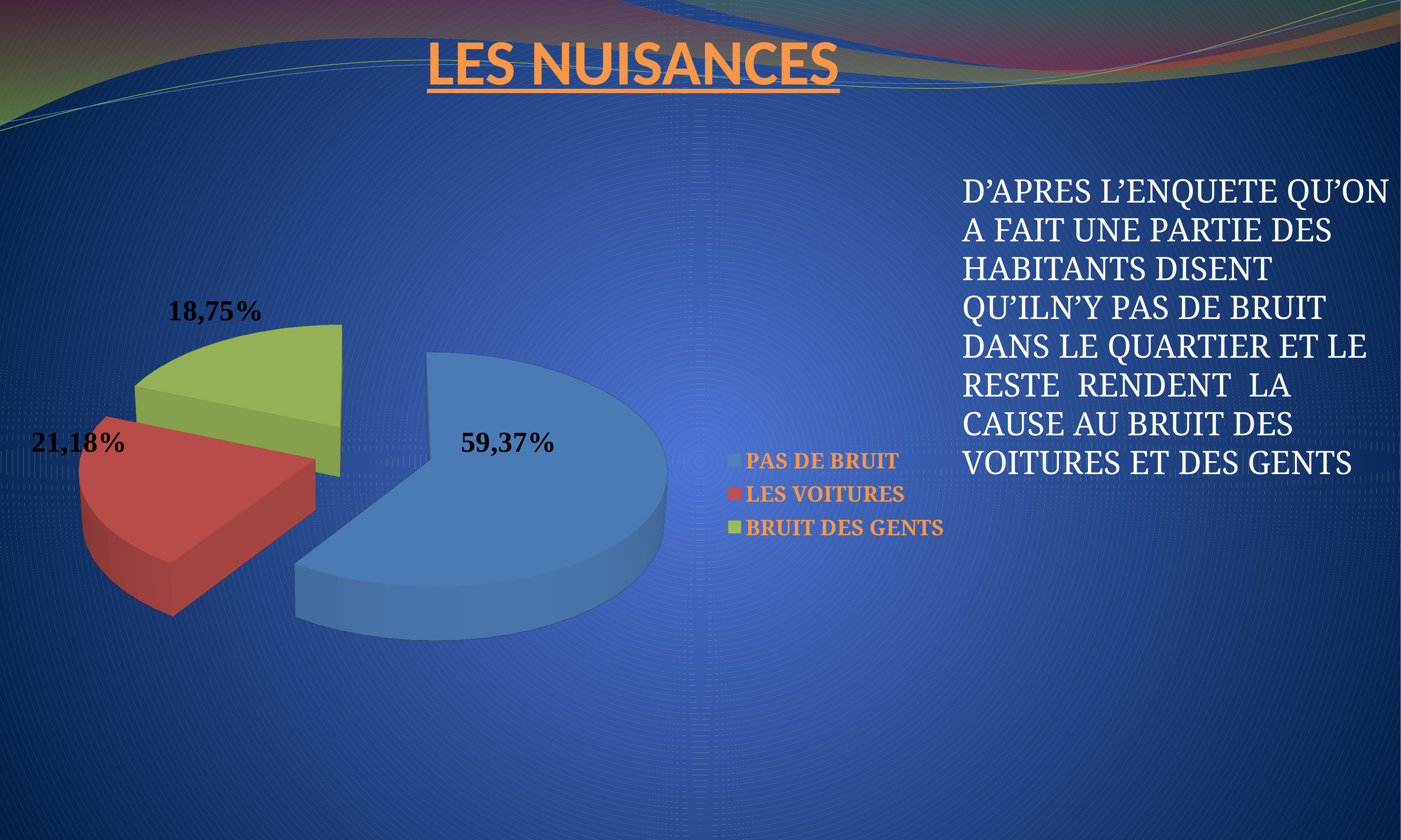

# LES NUISANCES
D’APRES L’ENQUETE QU’ON A FAIT UNE PARTIE DES HABITANTS DISENT QU’ILN’Y PAS DE BRUIT DANS LE QUARTIER ET LE RESTE  RENDENT  LA CAUSE AU BRUIT DES VOITURES ET DES GENTS

[unsupported chart]